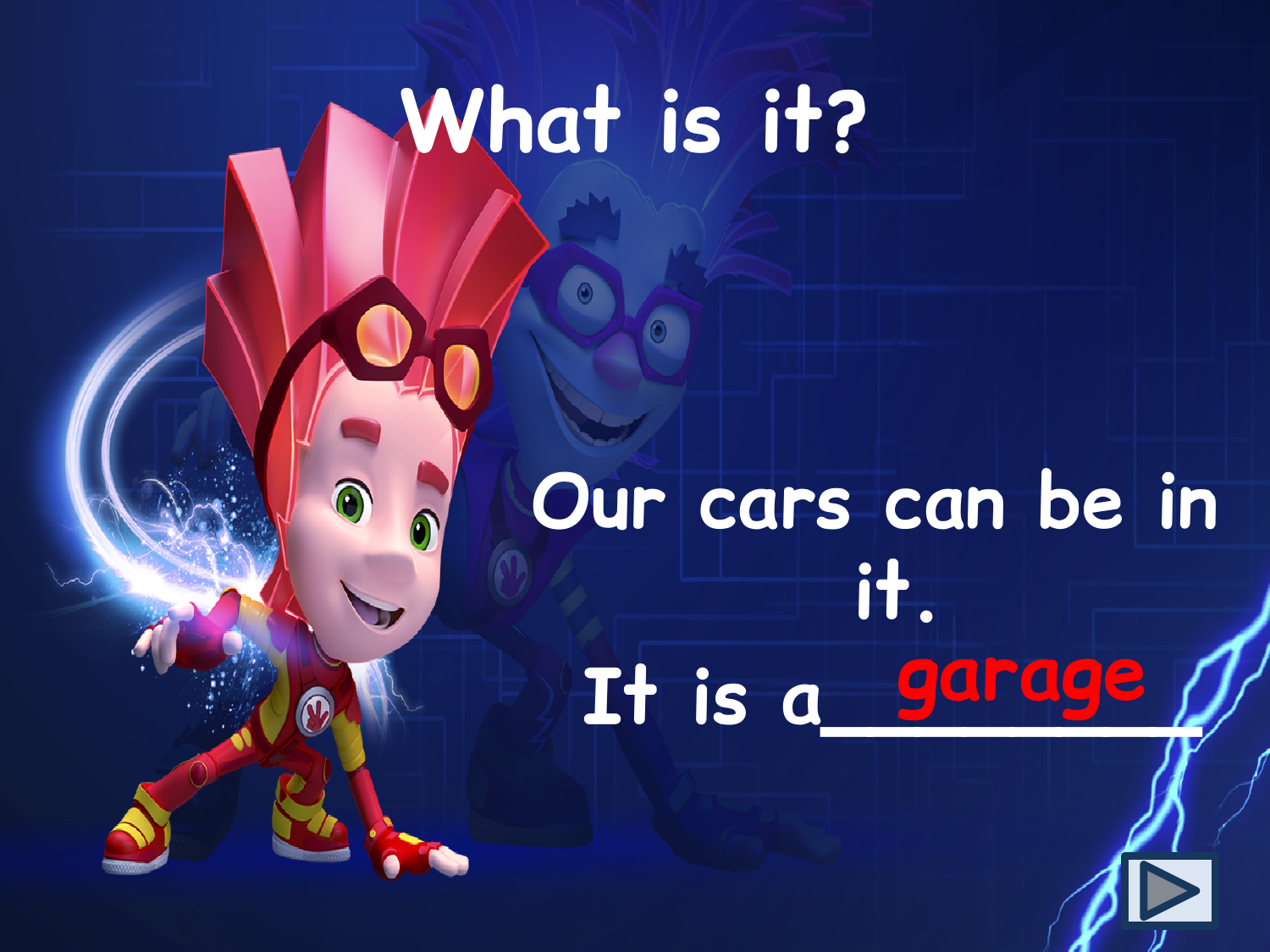

# What is it?
Our cars can be in it.
 It is a________
garage